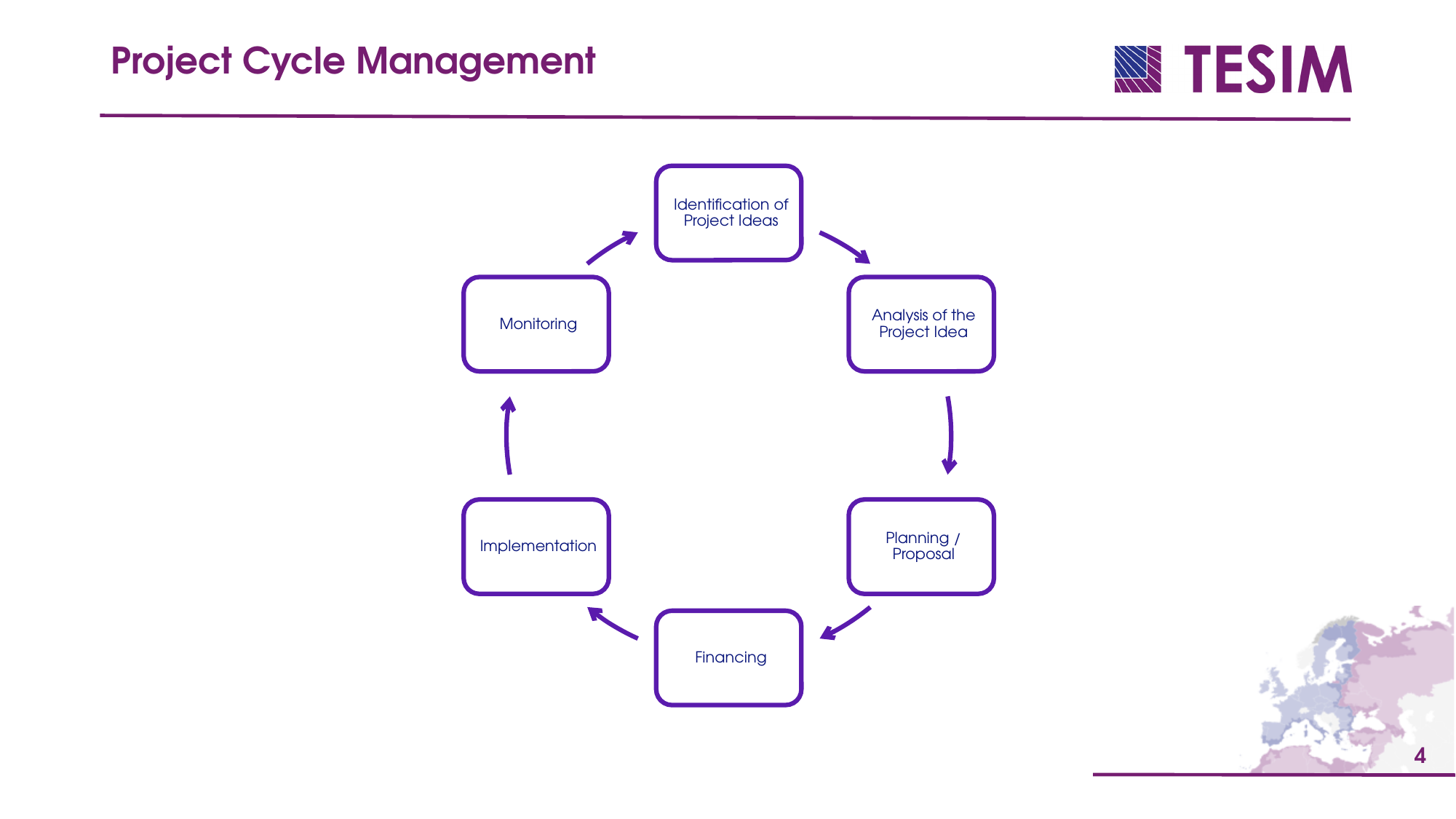

Project Cycle Management

Identification of Project Ideas
Analysis of the Project Idea
Planning / Proposal
Financing
Implementation
Monitoring